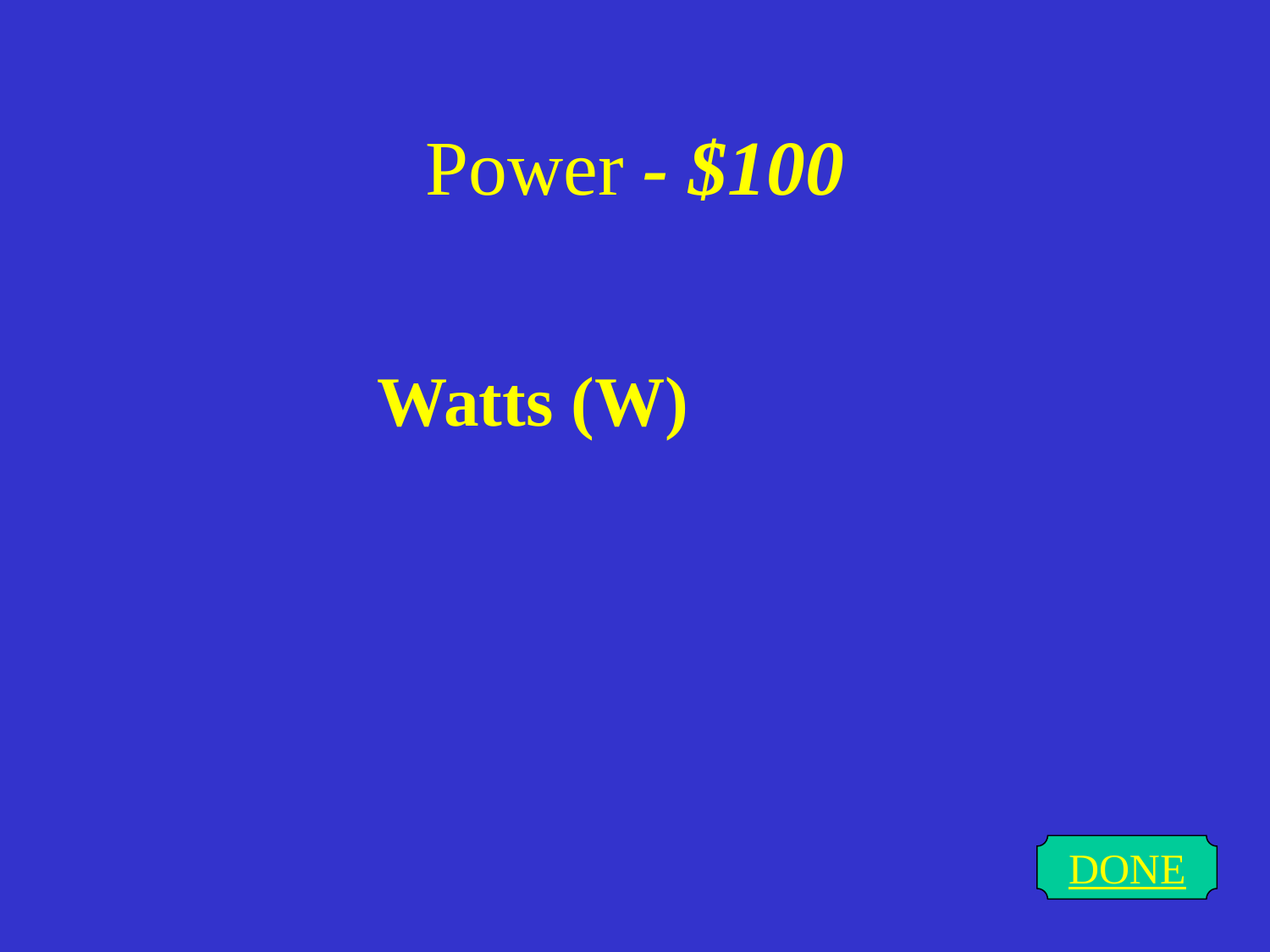

# Power - $100
Watts (W)

DONE